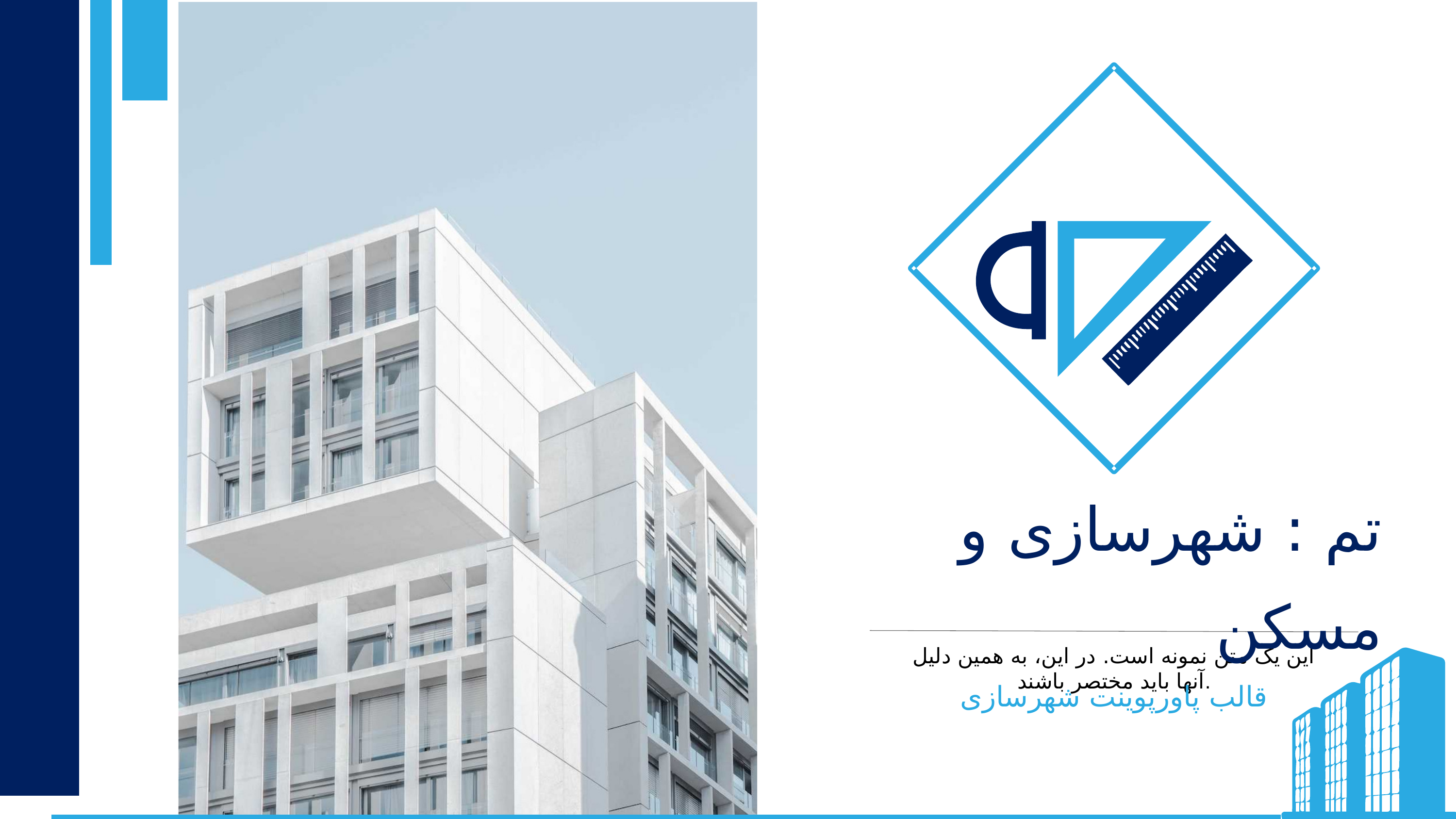

تم : شهرسازی و مسکن
قالب پاورپوینت شهرسازی

این یک متن نمونه است. در این، به همین دلیل آنها باید مختصر باشند.